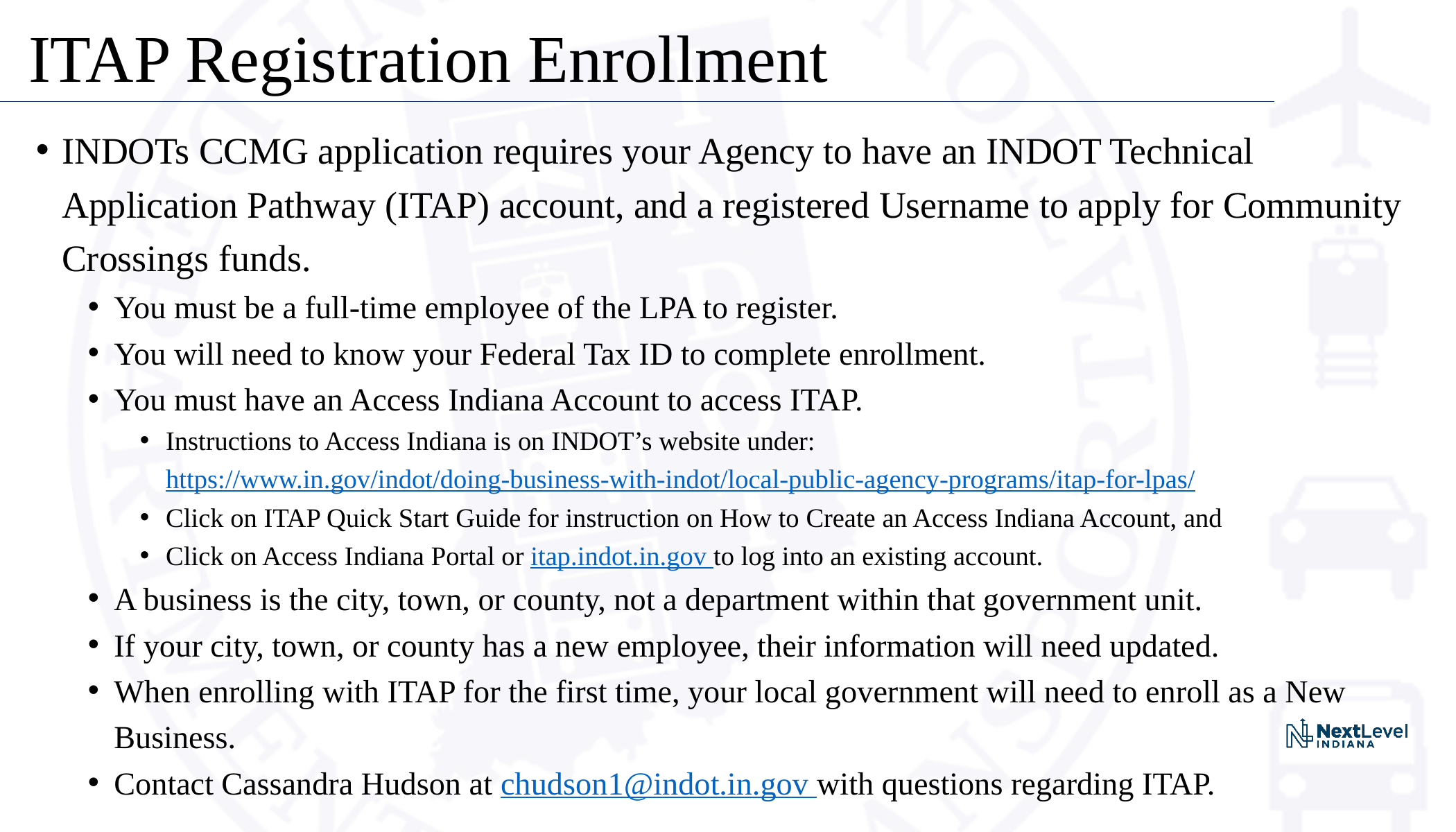

# ITAP Registration Enrollment
INDOTs CCMG application requires your Agency to have an INDOT Technical Application Pathway (ITAP) account, and a registered Username to apply for Community Crossings funds.
You must be a full-time employee of the LPA to register.
You will need to know your Federal Tax ID to complete enrollment.
You must have an Access Indiana Account to access ITAP.
Instructions to Access Indiana is on INDOT’s website under: https://www.in.gov/indot/doing-business-with-indot/local-public-agency-programs/itap-for-lpas/
Click on ITAP Quick Start Guide for instruction on How to Create an Access Indiana Account, and
Click on Access Indiana Portal or itap.indot.in.gov to log into an existing account.
A business is the city, town, or county, not a department within that government unit.
If your city, town, or county has a new employee, their information will need updated.
When enrolling with ITAP for the first time, your local government will need to enroll as a New Business.
Contact Cassandra Hudson at chudson1@indot.in.gov with questions regarding ITAP.